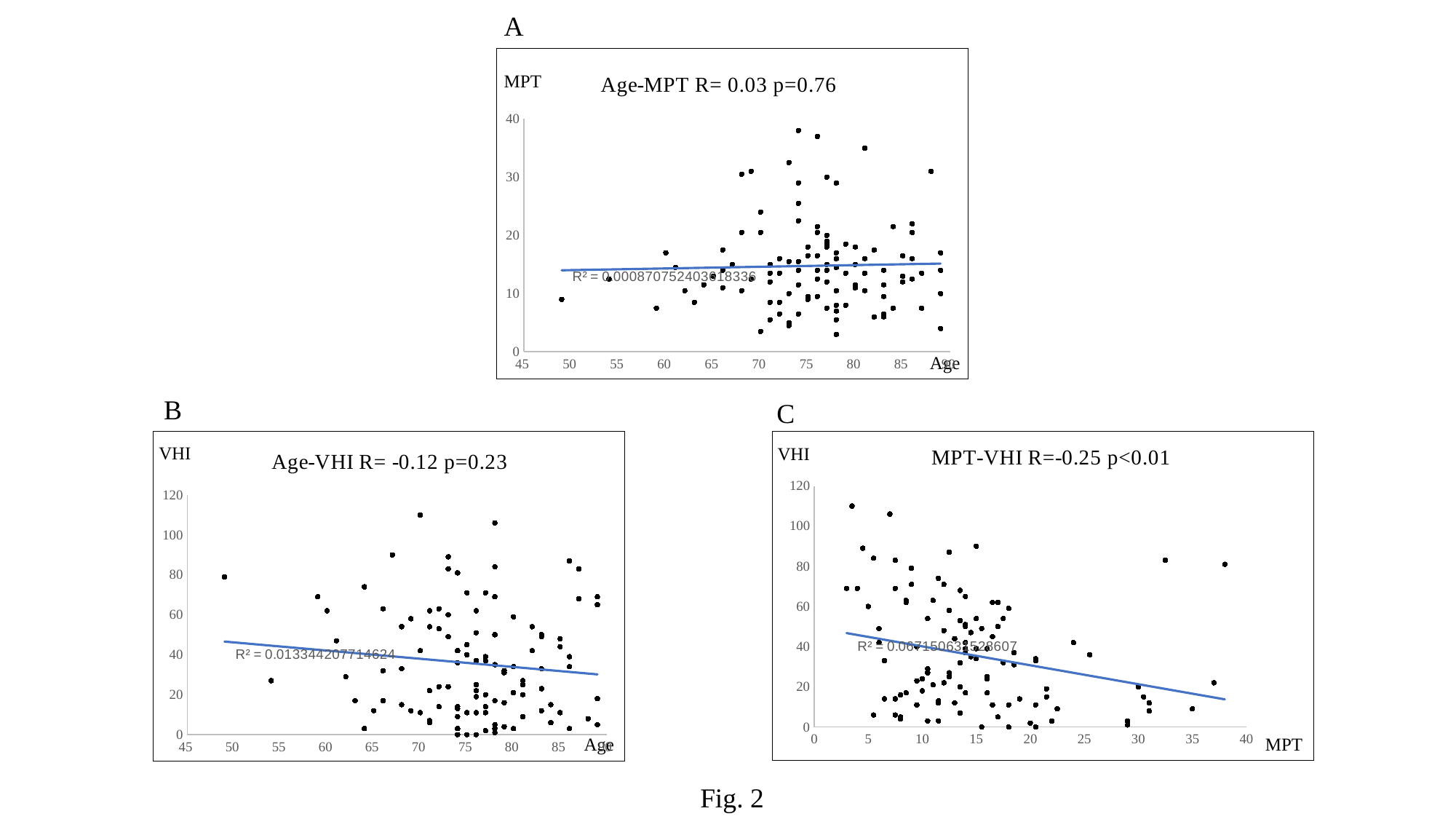

A

### Chart: Age-MPT R= 0.03 p=0.76

| Category |  |
|---|---|
MPT
Age
B
C

### Chart: MPT-VHI R=-0.25 p<0.01

| Category |  |
|---|---|

### Chart: Age-VHI R= -0.12 p=0.23

| Category |  |
|---|---|
VHI
VHI
MPT
Age
Fig. 2